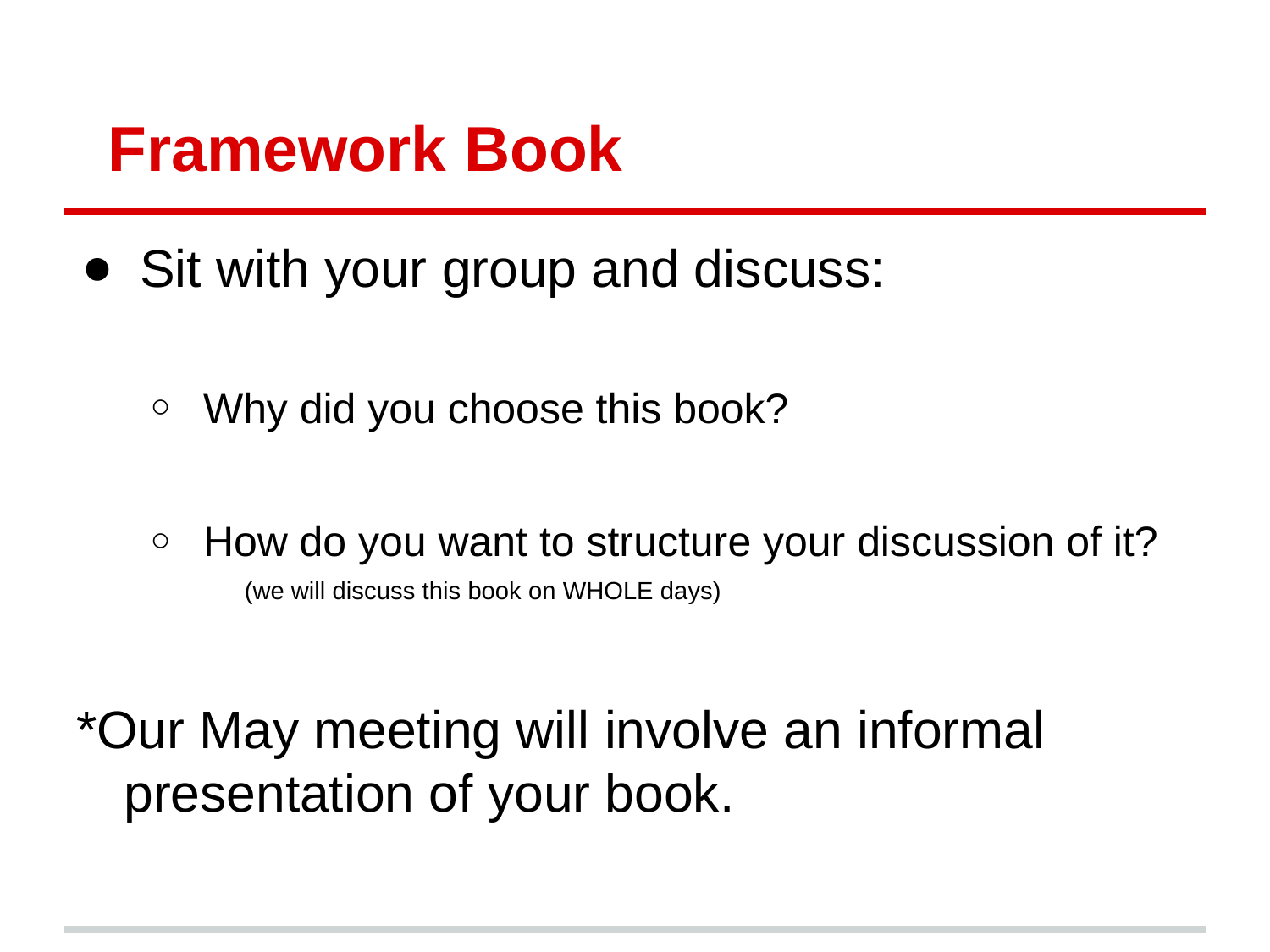

# Framework Book
Sit with your group and discuss:

Why did you choose this book?

How do you want to structure your discussion of it?
               (we will discuss this book on WHOLE days)

*Our May meeting will involve an informal presentation of your book.